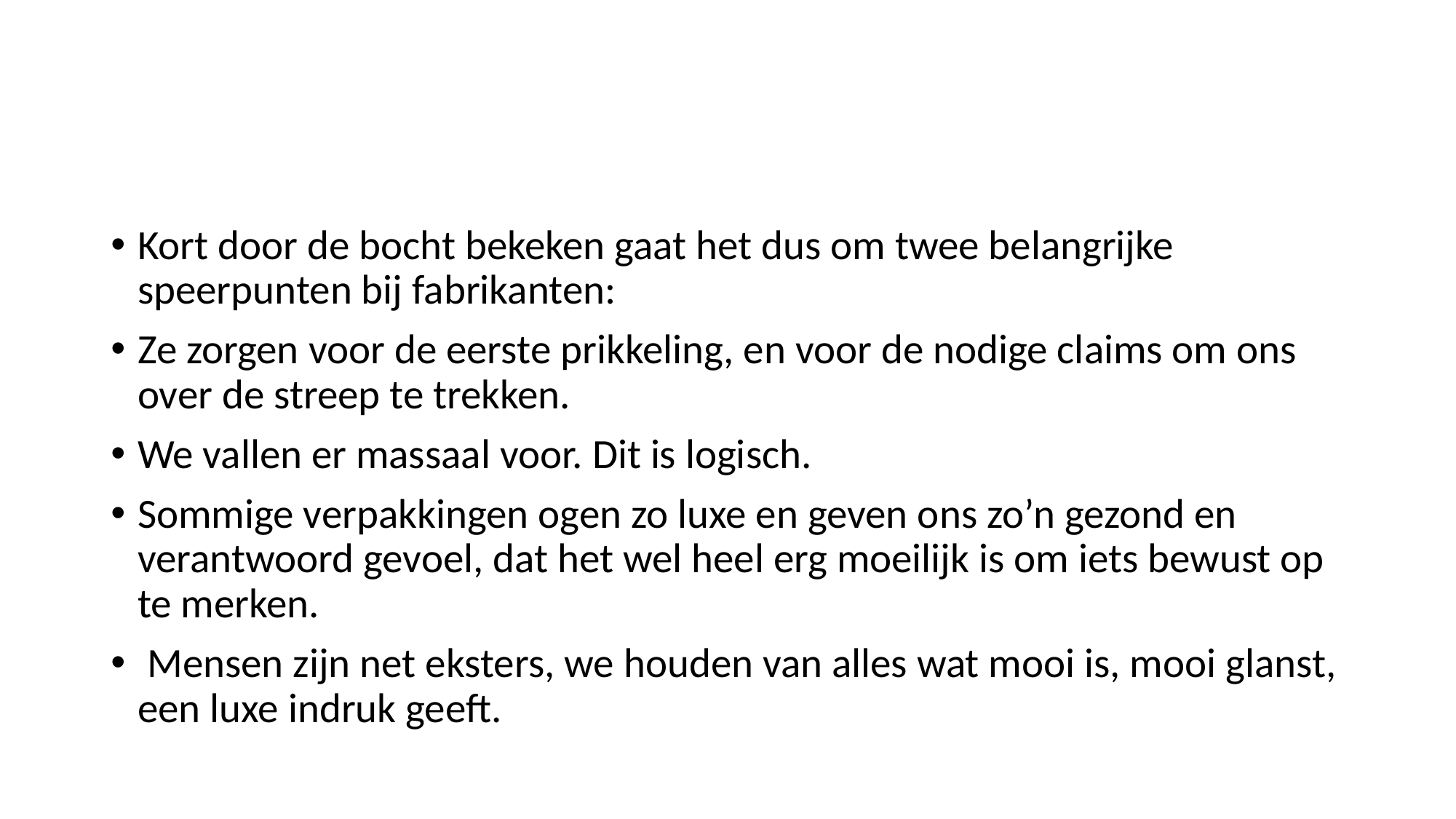

#
Kort door de bocht bekeken gaat het dus om twee belangrijke speerpunten bij fabrikanten:
Ze zorgen voor de eerste prikkeling, en voor de nodige claims om ons over de streep te trekken.
We vallen er massaal voor. Dit is logisch.
Sommige verpakkingen ogen zo luxe en geven ons zo’n gezond en verantwoord gevoel, dat het wel heel erg moeilijk is om iets bewust op te merken.
 Mensen zijn net eksters, we houden van alles wat mooi is, mooi glanst, een luxe indruk geeft.